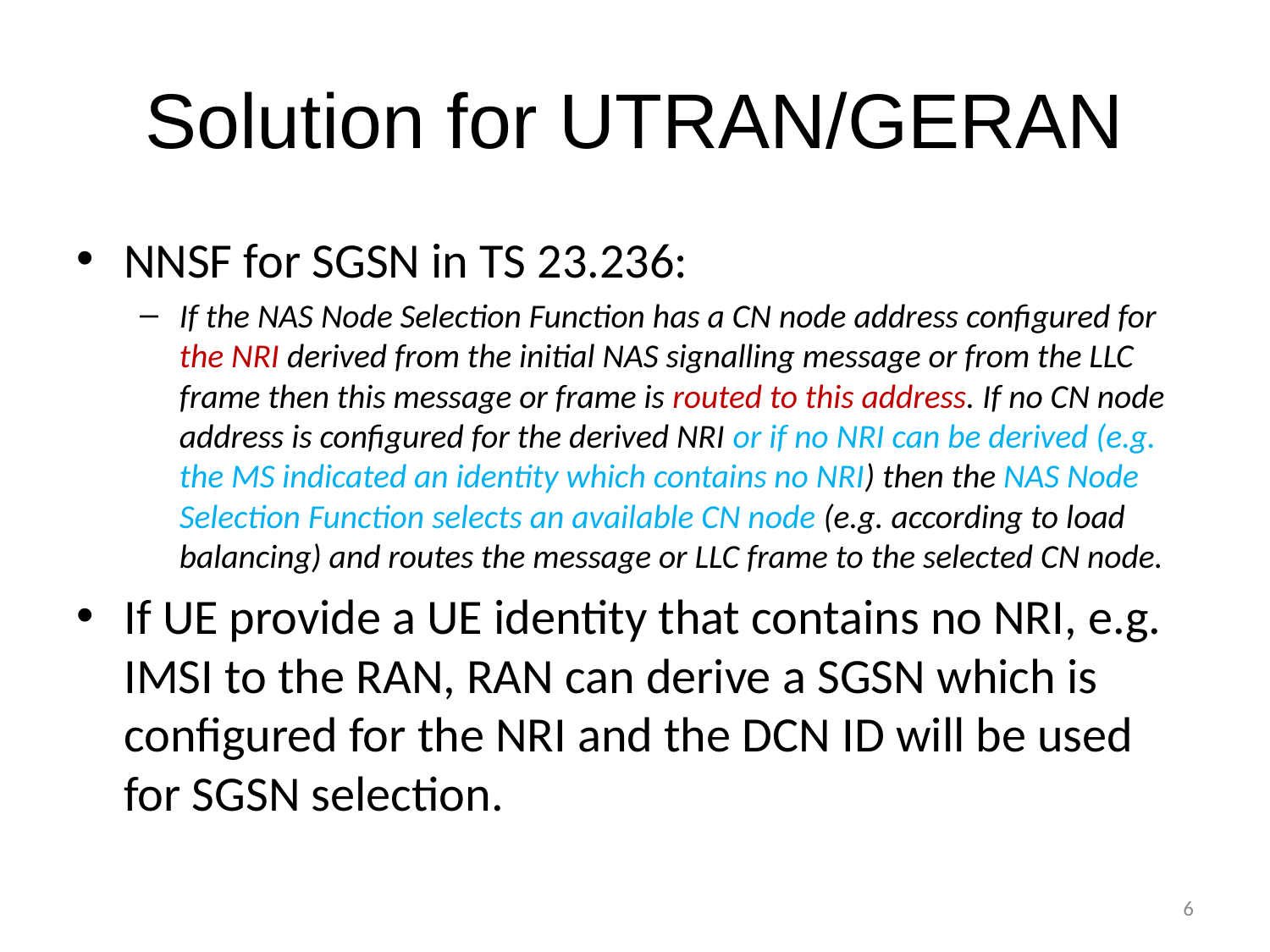

# Solution for UTRAN/GERAN
NNSF for SGSN in TS 23.236:
If the NAS Node Selection Function has a CN node address configured for the NRI derived from the initial NAS signalling message or from the LLC frame then this message or frame is routed to this address. If no CN node address is configured for the derived NRI or if no NRI can be derived (e.g. the MS indicated an identity which contains no NRI) then the NAS Node Selection Function selects an available CN node (e.g. according to load balancing) and routes the message or LLC frame to the selected CN node.
If UE provide a UE identity that contains no NRI, e.g. IMSI to the RAN, RAN can derive a SGSN which is configured for the NRI and the DCN ID will be used for SGSN selection.
6